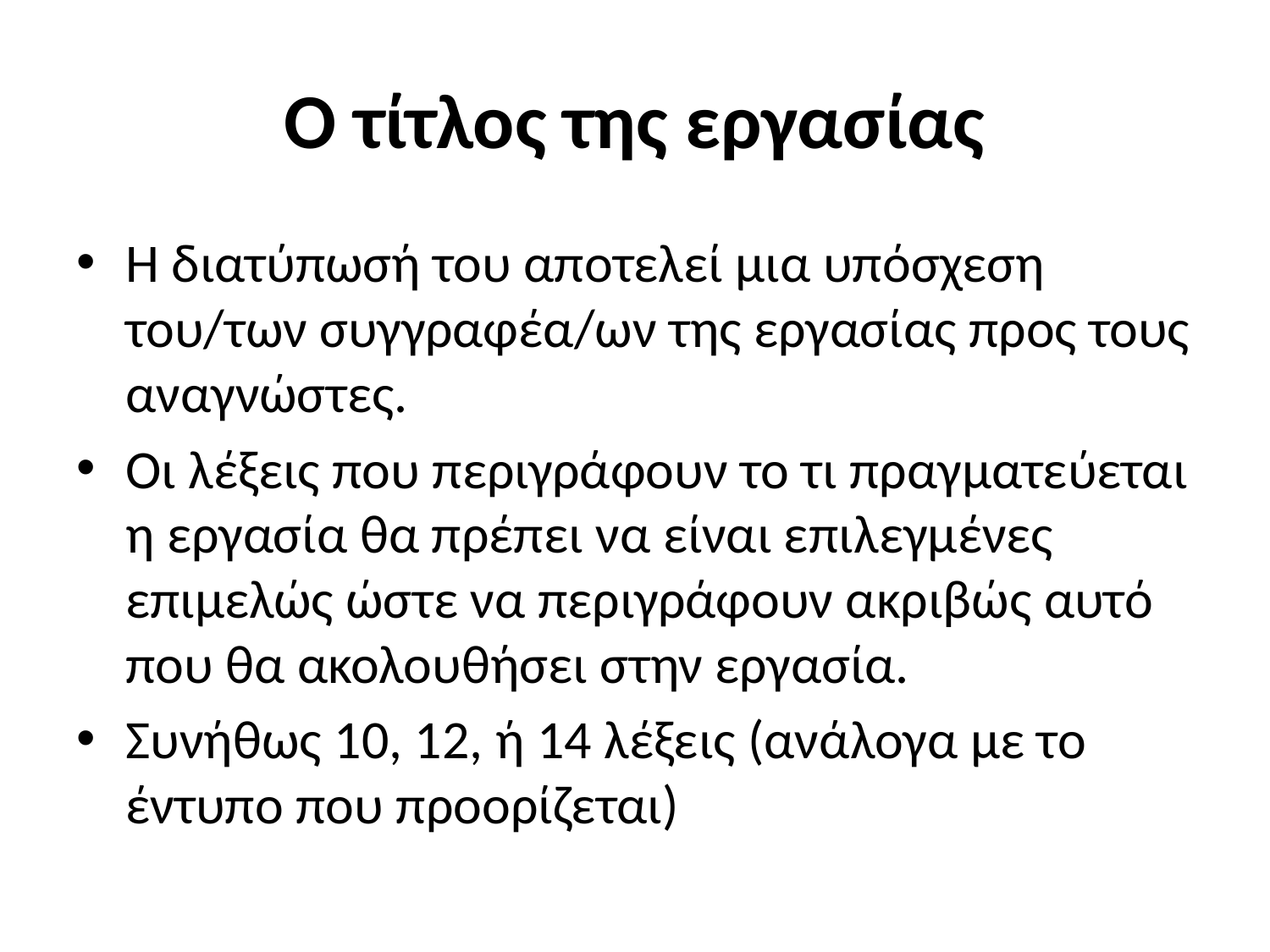

# O τίτλος της εργασίας
H διατύπωσή του αποτελεί μια υπόσχεση του/των συγγραφέα/ων της εργασίας προς τους αναγνώστες.
Οι λέξεις που περιγράφουν το τι πραγματεύεται η εργασία θα πρέπει να είναι επιλεγμένες επιμελώς ώστε να περιγράφουν ακριβώς αυτό που θα ακολουθήσει στην εργασία.
Συνήθως 10, 12, ή 14 λέξεις (ανάλογα με το έντυπο που προορίζεται)